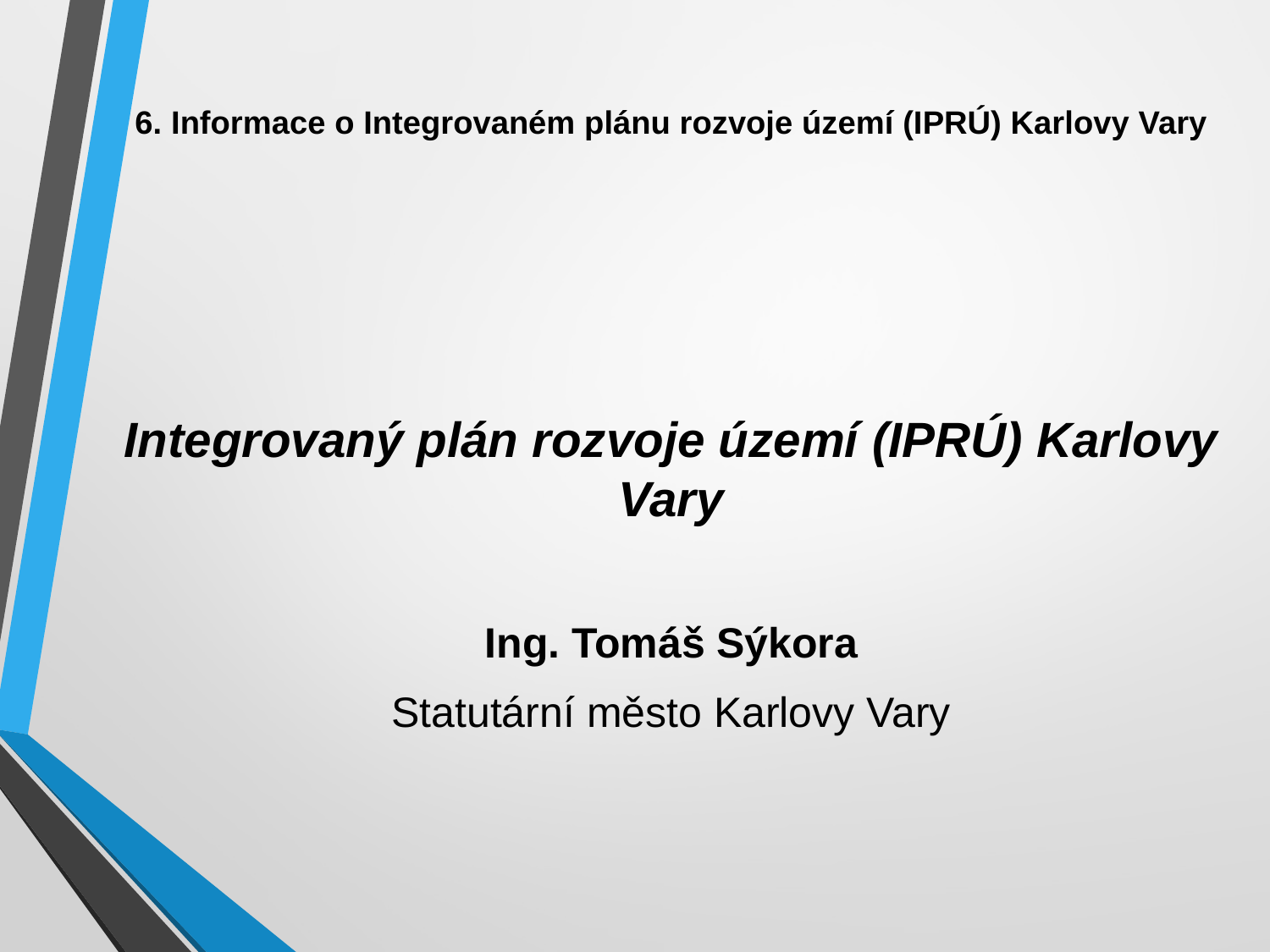

# 6. Informace o Integrovaném plánu rozvoje území (IPRÚ) Karlovy Vary

Integrovaný plán rozvoje území (IPRÚ) Karlovy Vary

Ing. Tomáš Sýkora
Statutární město Karlovy Vary